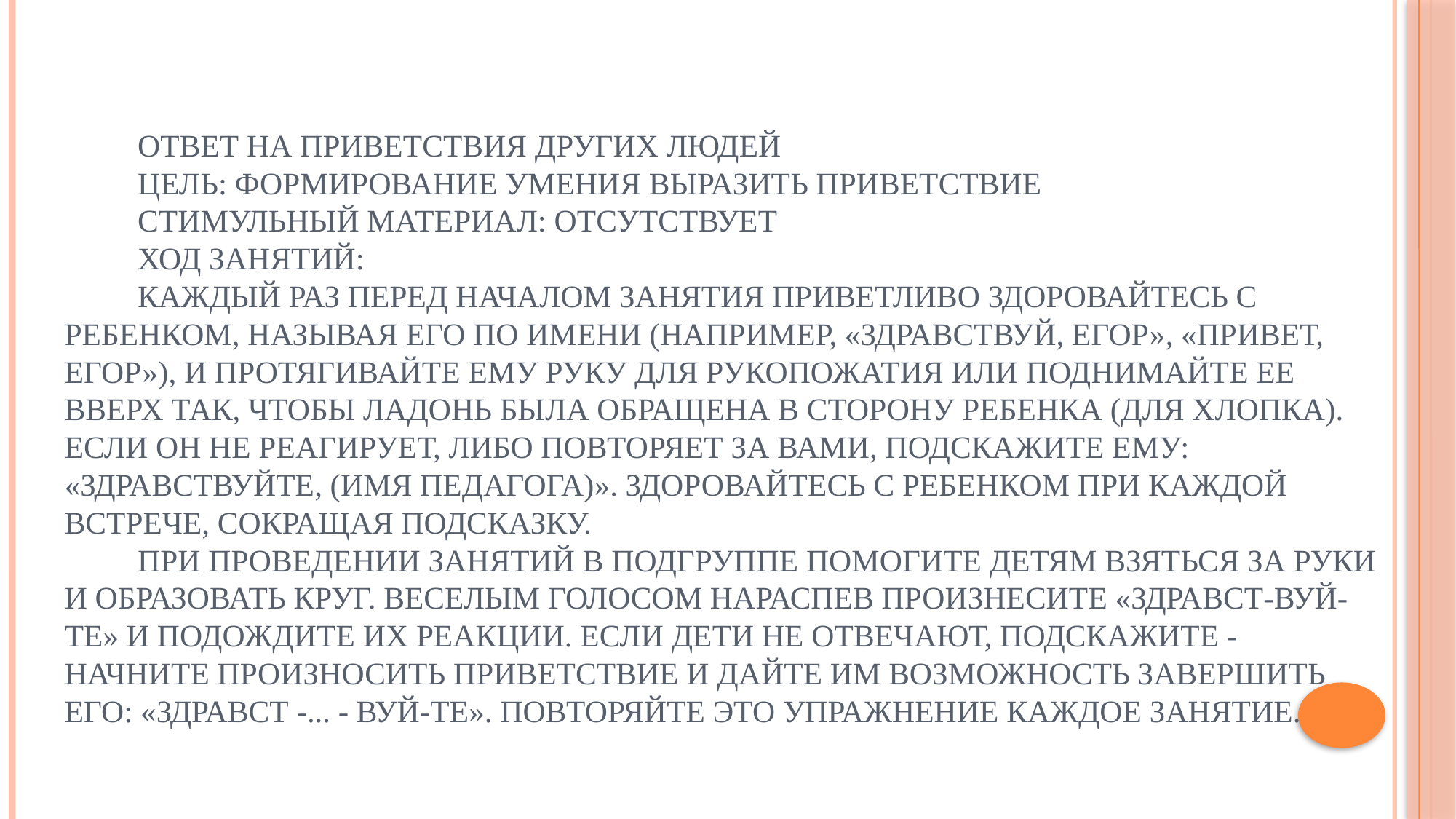

# Ответ на приветствия других людей Цель: формирование умения выразить приветствие Стимульный материал: отсутствует Ход занятий: Каждый раз перед началом занятия приветливо здоровайтесь с ребенком, называя его по имени (например, «Здравствуй, Егор», «Привет, Егор»), и протягивайте ему руку для рукопожатия или поднимайте ее вверх так, чтобы ладонь была обращена в сторону ребенка (для хлопка). Если он не реагирует, либо повторяет за Вами, подскажите ему: «Здравствуйте, (имя педагога)». Здоровайтесь с ребенком при каждой встрече, сокращая подсказку. При проведении занятий в подгруппе помогите детям взяться за руки и образовать круг. Веселым голосом нараспев произнесите «здравст-вуй-те» и подождите их реакции. Если дети не отвечают, подскажите - начните произносить приветствие и дайте им возможность завершить его: «Здравст -... - вуй-те». Повторяйте это упражнение каждое занятие.